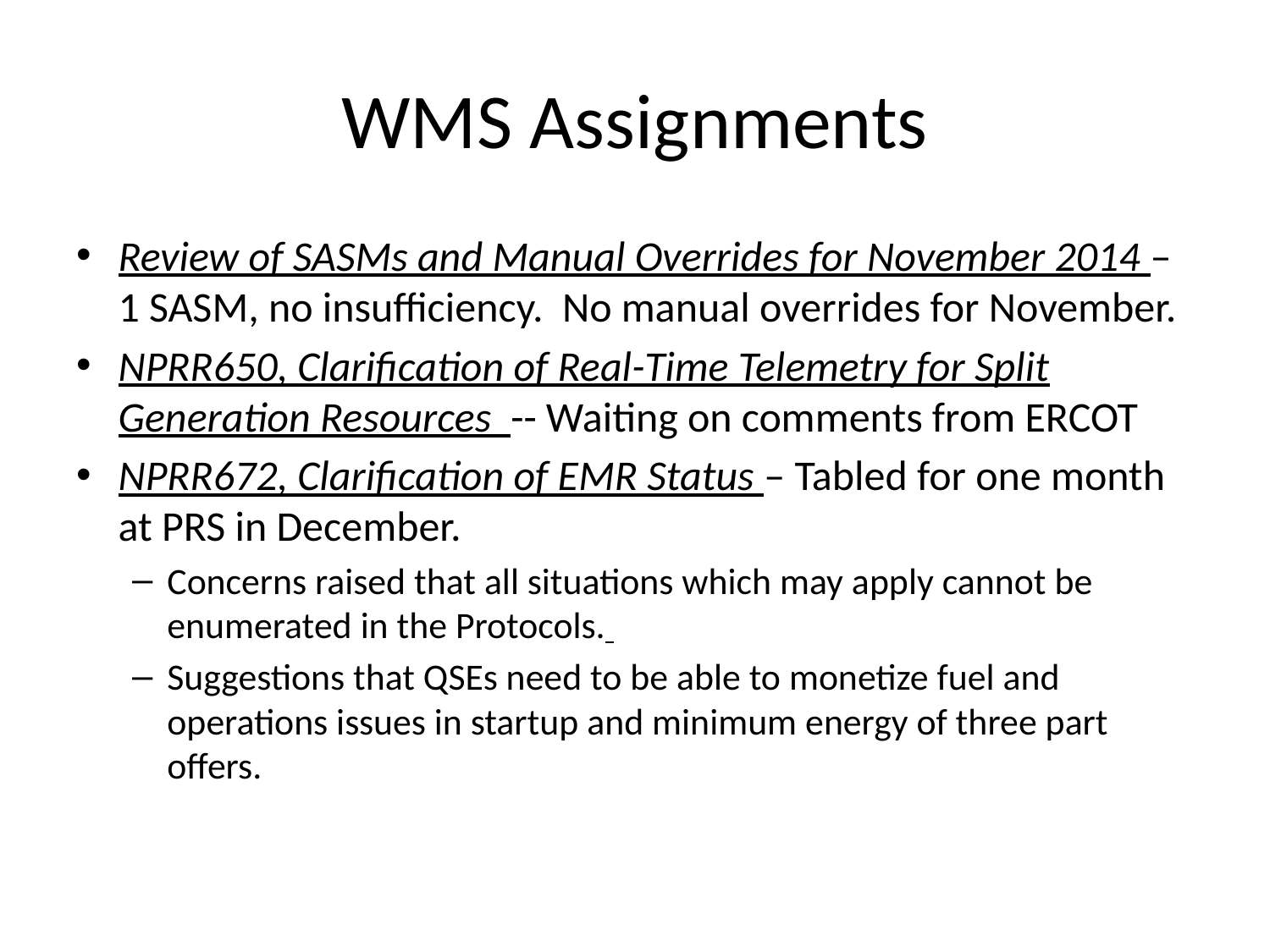

# WMS Assignments
Review of SASMs and Manual Overrides for November 2014 – 1 SASM, no insufficiency.  No manual overrides for November.
NPRR650, Clarification of Real-Time Telemetry for Split Generation Resources  -- Waiting on comments from ERCOT
NPRR672, Clarification of EMR Status – Tabled for one month at PRS in December.
Concerns raised that all situations which may apply cannot be enumerated in the Protocols.
Suggestions that QSEs need to be able to monetize fuel and operations issues in startup and minimum energy of three part offers.